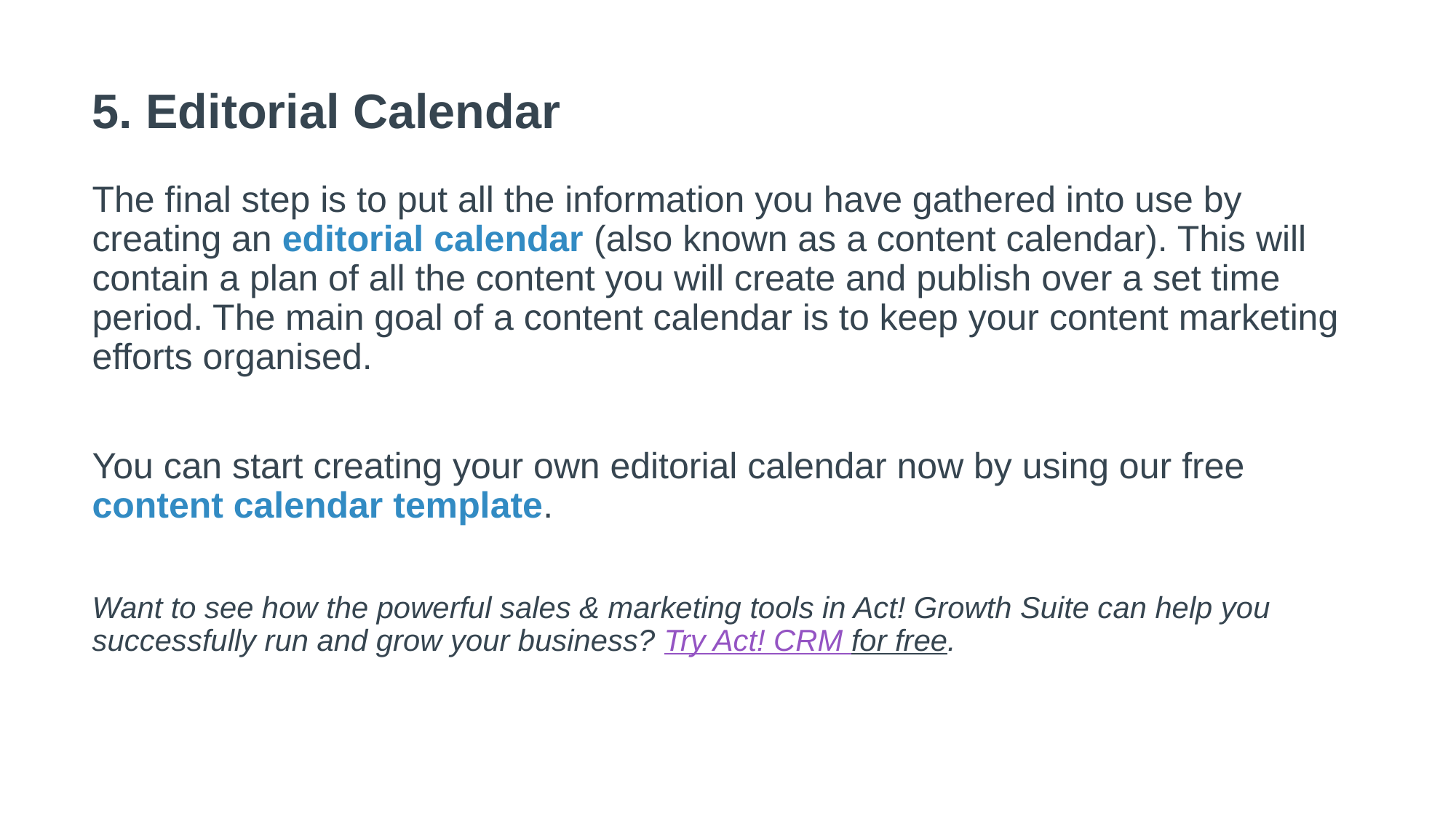

# 5. Editorial Calendar
The final step is to put all the information you have gathered into use by creating an editorial calendar (also known as a content calendar). This will contain a plan of all the content you will create and publish over a set time period. The main goal of a content calendar is to keep your content marketing efforts organised.

You can start creating your own editorial calendar now by using our free content calendar template.

Want to see how the powerful sales & marketing tools in Act! Growth Suite can help you successfully run and grow your business? Try Act! CRM for free.